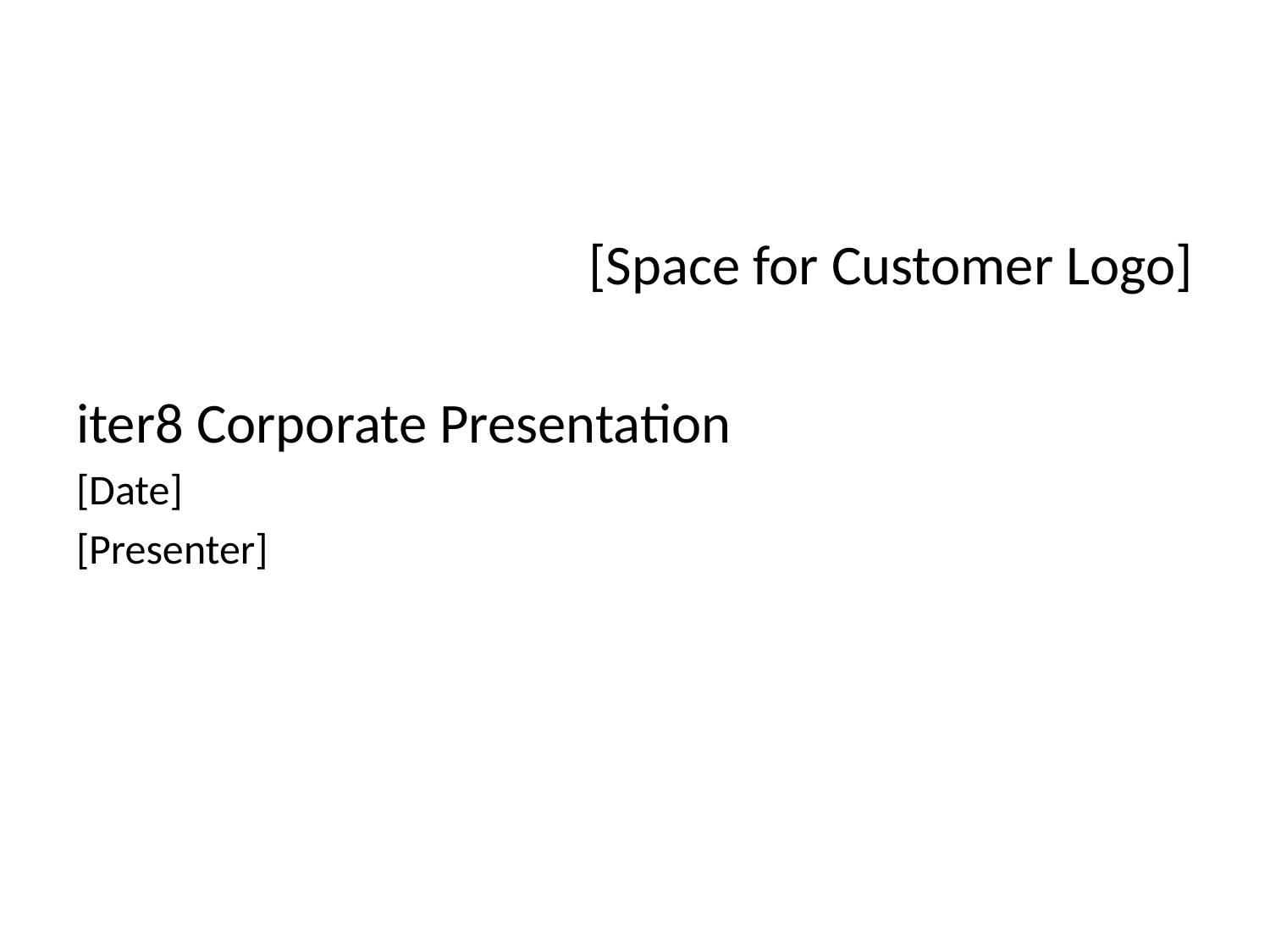

#
[Space for Customer Logo]

iter8 Corporate Presentation
[Date]
[Presenter]